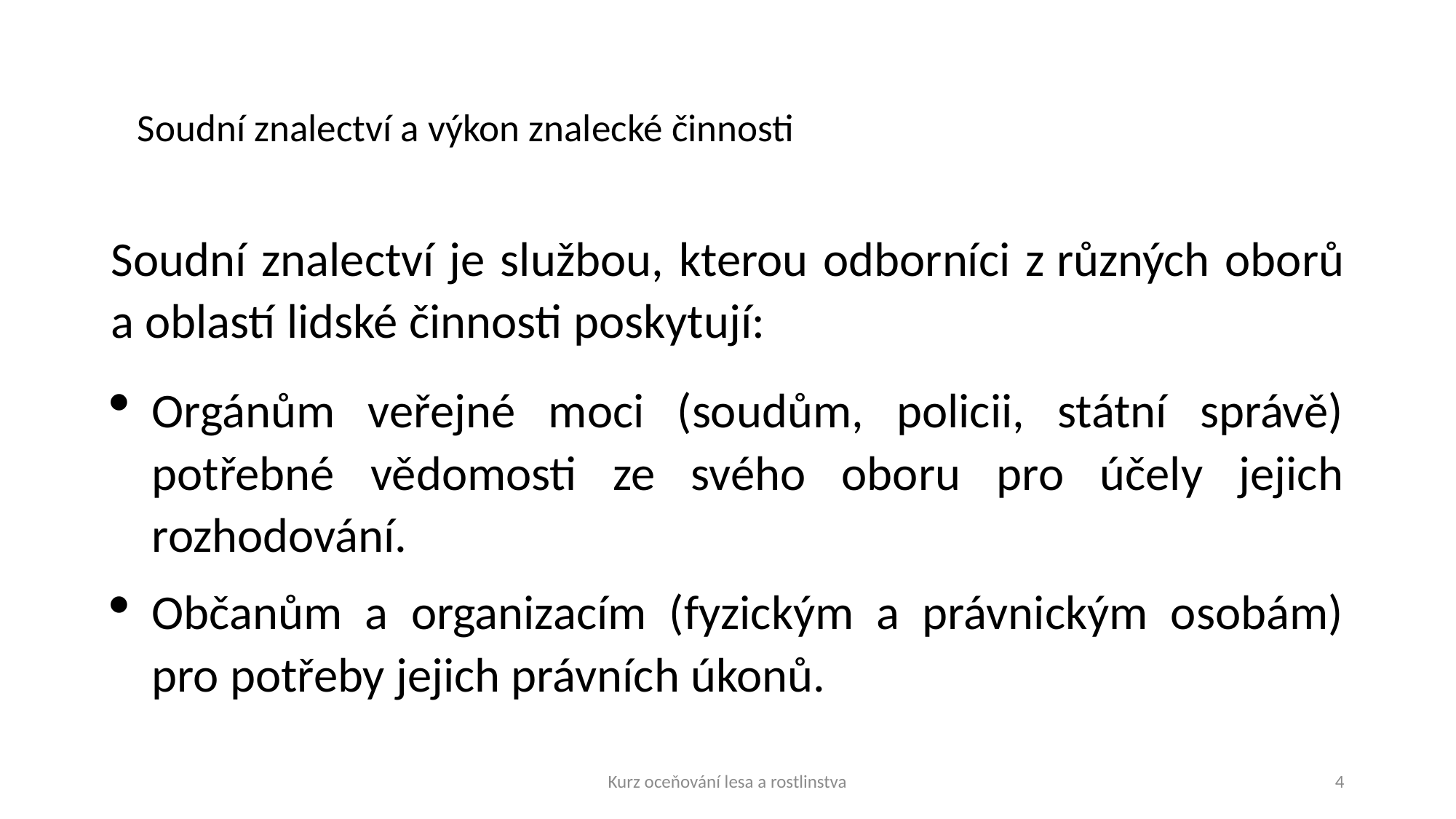

# Soudní znalectví a výkon znalecké činnosti
Soudní znalectví je službou, kterou odborníci z různých oborů a oblastí lidské činnosti poskytují:
Orgánům veřejné moci (soudům, policii, státní správě) potřebné vědomosti ze svého oboru pro účely jejich rozhodování.
Občanům a organizacím (fyzickým a právnickým osobám) pro potřeby jejich právních úkonů.

Kurz oceňování lesa a rostlinstva
4